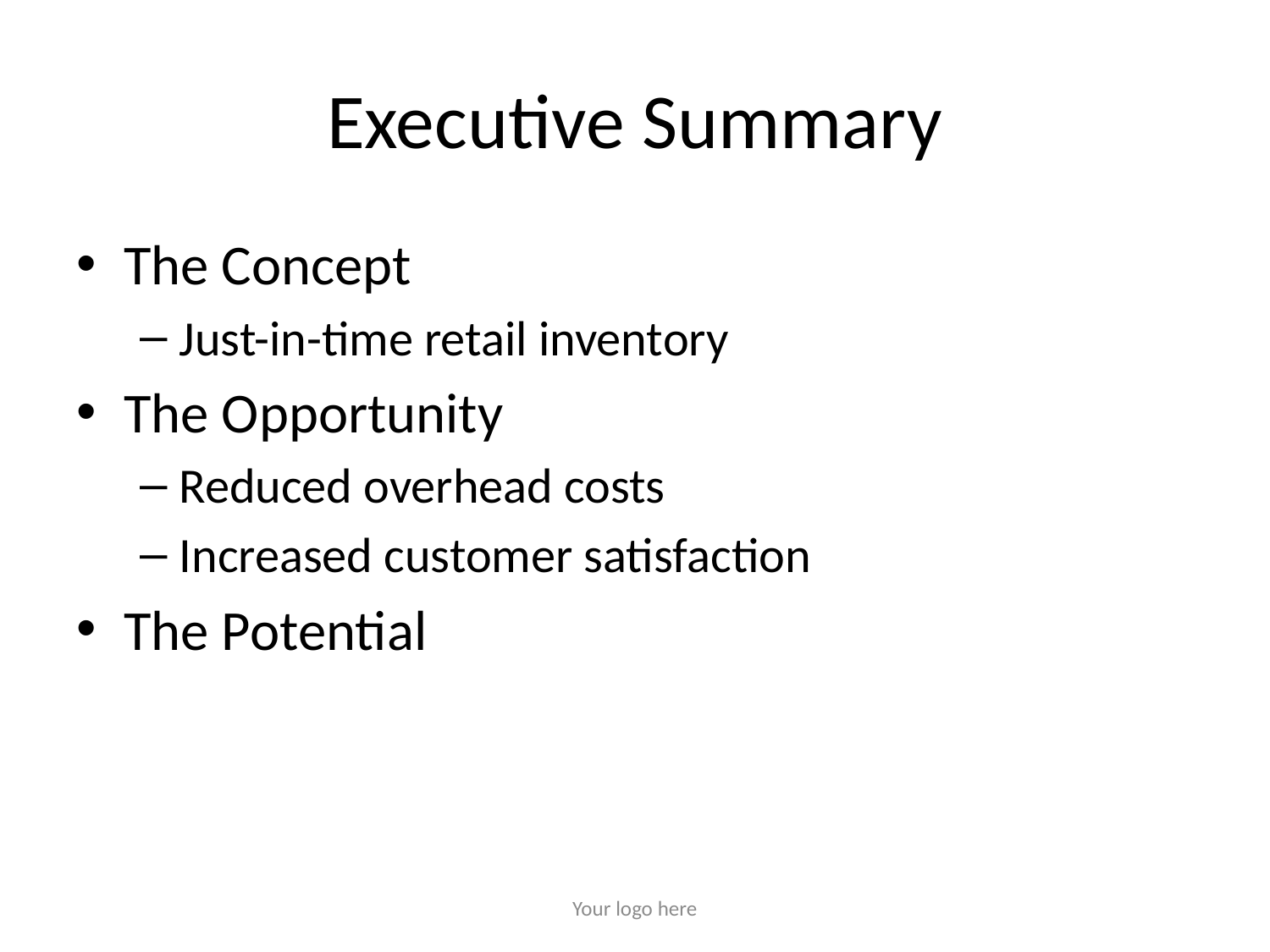

# Executive Summary
The Concept
Just-in-time retail inventory
The Opportunity
Reduced overhead costs
Increased customer satisfaction
The Potential

Your logo here